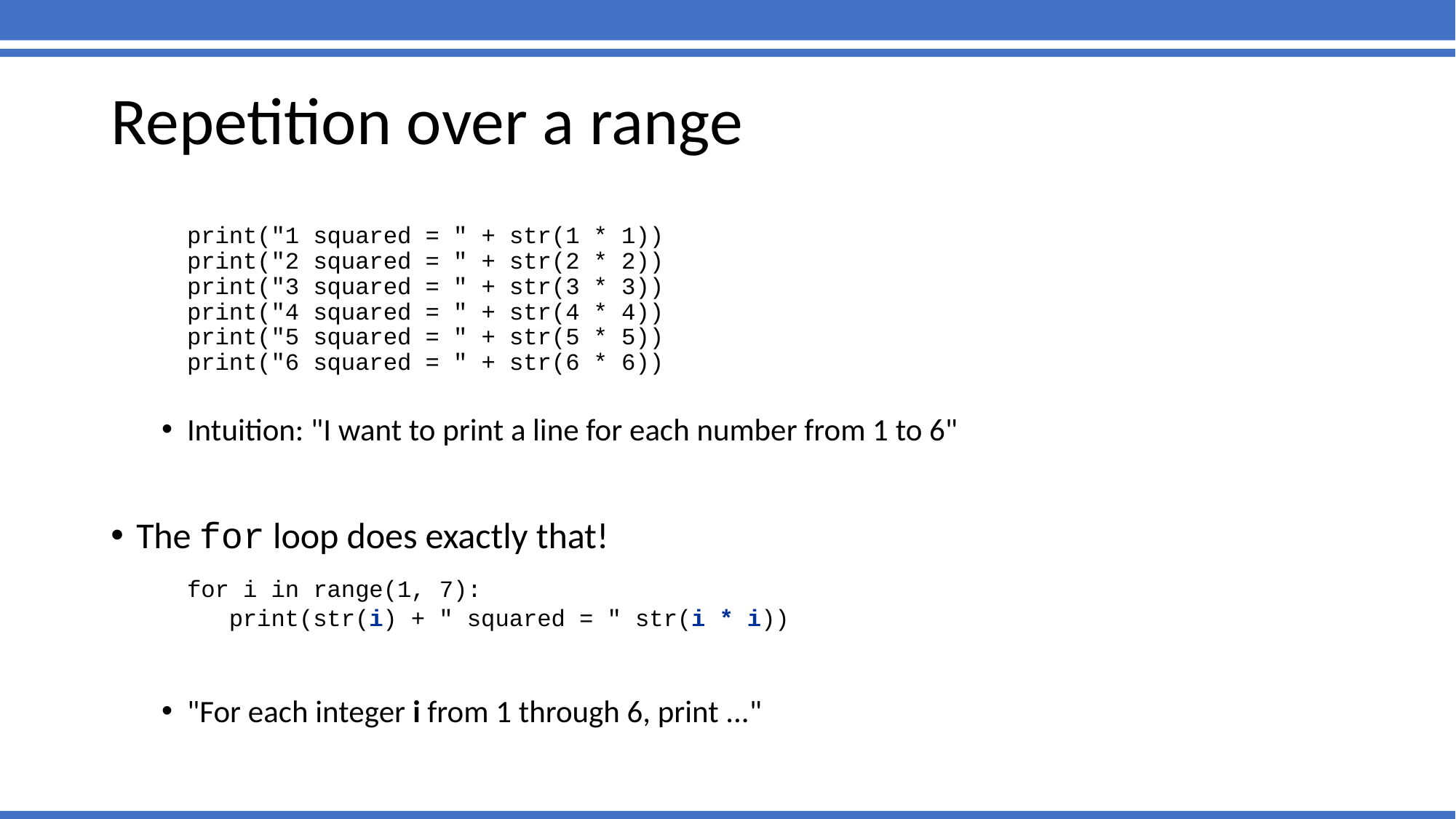

Repetition over a range
	print("1 squared = " + str(1 * 1))
	print("2 squared = " + str(2 * 2))
	print("3 squared = " + str(3 * 3))
	print("4 squared = " + str(4 * 4))
	print("5 squared = " + str(5 * 5))
	print("6 squared = " + str(6 * 6))

Intuition: "I want to print a line for each number from 1 to 6"

The for loop does exactly that!

	for i in range(1, 7):
		   print(str(i) + " squared = " str(i * i))

"For each integer i from 1 through 6, print ..."